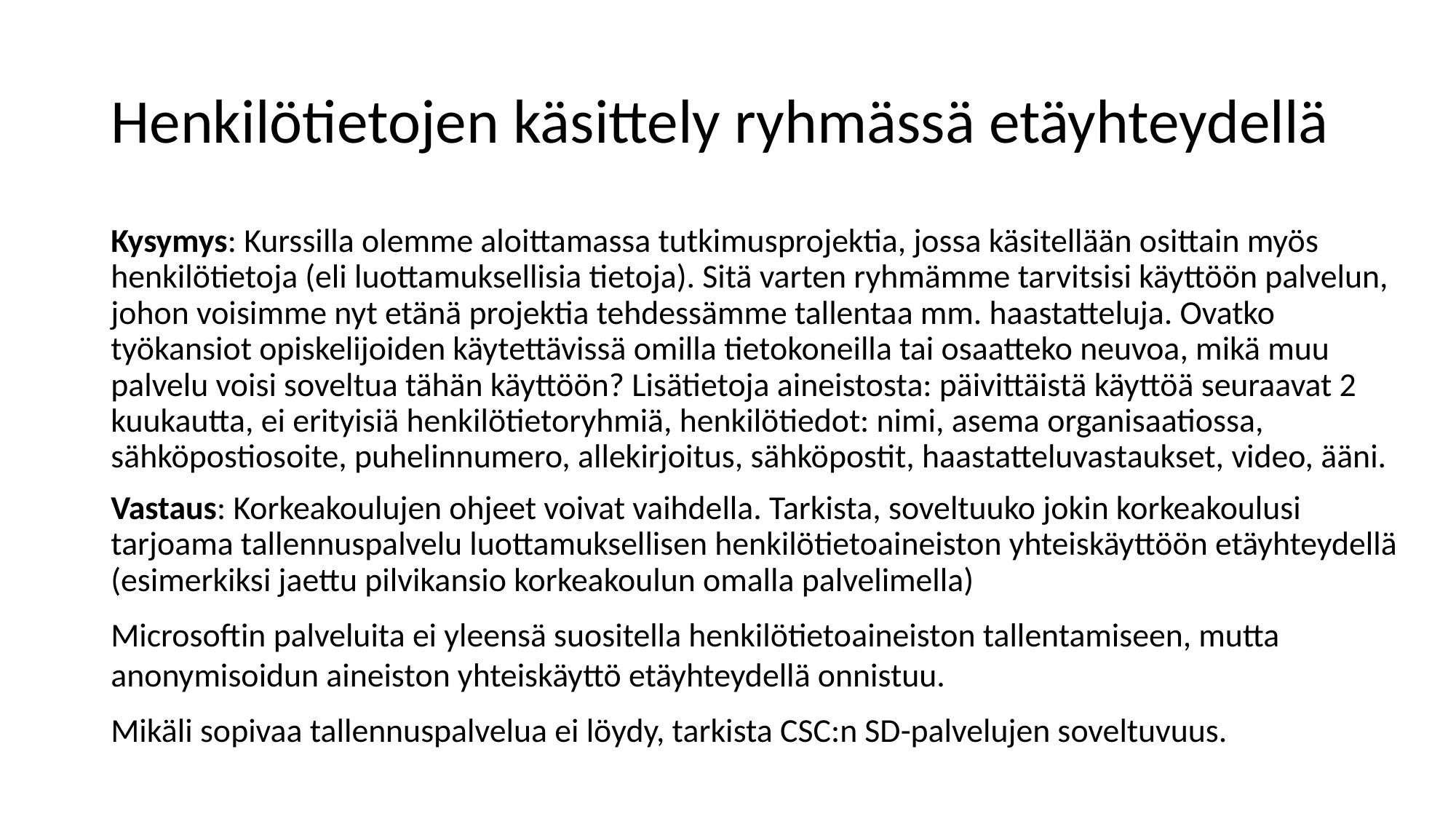

# Henkilötietojen käsittely ryhmässä etäyhteydellä
Kysymys: Kurssilla olemme aloittamassa tutkimusprojektia, jossa käsitellään osittain myös henkilötietoja (eli luottamuksellisia tietoja). Sitä varten ryhmämme tarvitsisi käyttöön palvelun, johon voisimme nyt etänä projektia tehdessämme tallentaa mm. haastatteluja. Ovatko työkansiot opiskelijoiden käytettävissä omilla tietokoneilla tai osaatteko neuvoa, mikä muu palvelu voisi soveltua tähän käyttöön? Lisätietoja aineistosta: päivittäistä käyttöä seuraavat 2 kuukautta, ei erityisiä henkilötietoryhmiä, henkilötiedot: nimi, asema organisaatiossa, sähköpostiosoite, puhelinnumero, allekirjoitus, sähköpostit, haastatteluvastaukset, video, ääni.
Vastaus: Korkeakoulujen ohjeet voivat vaihdella. Tarkista, soveltuuko jokin korkeakoulusi tarjoama tallennuspalvelu luottamuksellisen henkilötietoaineiston yhteiskäyttöön etäyhteydellä (esimerkiksi jaettu pilvikansio korkeakoulun omalla palvelimella)
Microsoftin palveluita ei yleensä suositella henkilötietoaineiston tallentamiseen, mutta anonymisoidun aineiston yhteiskäyttö etäyhteydellä onnistuu.
Mikäli sopivaa tallennuspalvelua ei löydy, tarkista CSC:n SD-palvelujen soveltuvuus.